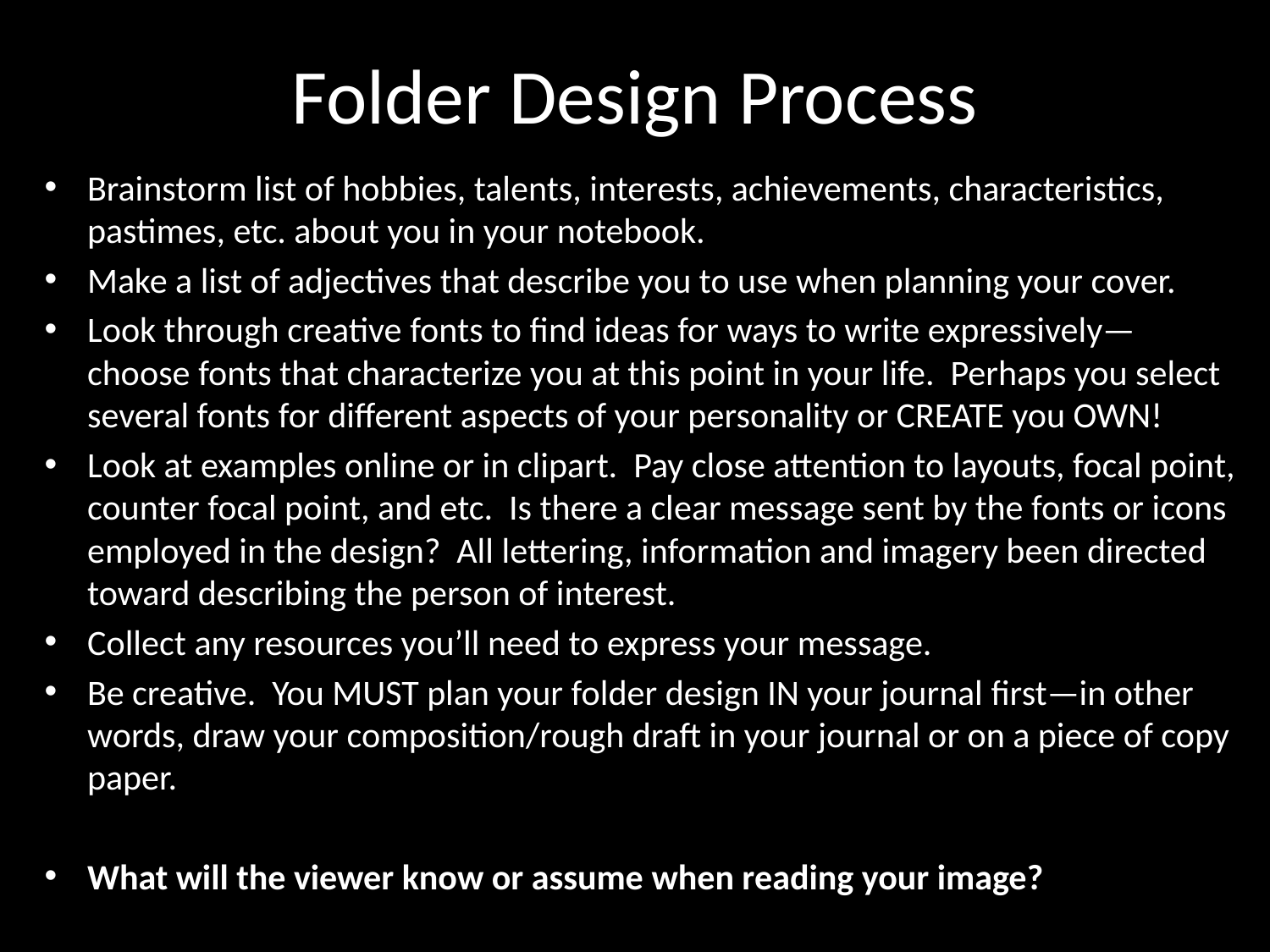

# Folder Design Process
Brainstorm list of hobbies, talents, interests, achievements, characteristics, pastimes, etc. about you in your notebook.
Make a list of adjectives that describe you to use when planning your cover.
Look through creative fonts to find ideas for ways to write expressively—choose fonts that characterize you at this point in your life.  Perhaps you select several fonts for different aspects of your personality or CREATE you OWN!
Look at examples online or in clipart.  Pay close attention to layouts, focal point, counter focal point, and etc.  Is there a clear message sent by the fonts or icons employed in the design?  All lettering, information and imagery been directed toward describing the person of interest.
Collect any resources you’ll need to express your message.
Be creative.  You MUST plan your folder design IN your journal first—in other words, draw your composition/rough draft in your journal or on a piece of copy paper.

What will the viewer know or assume when reading your image?